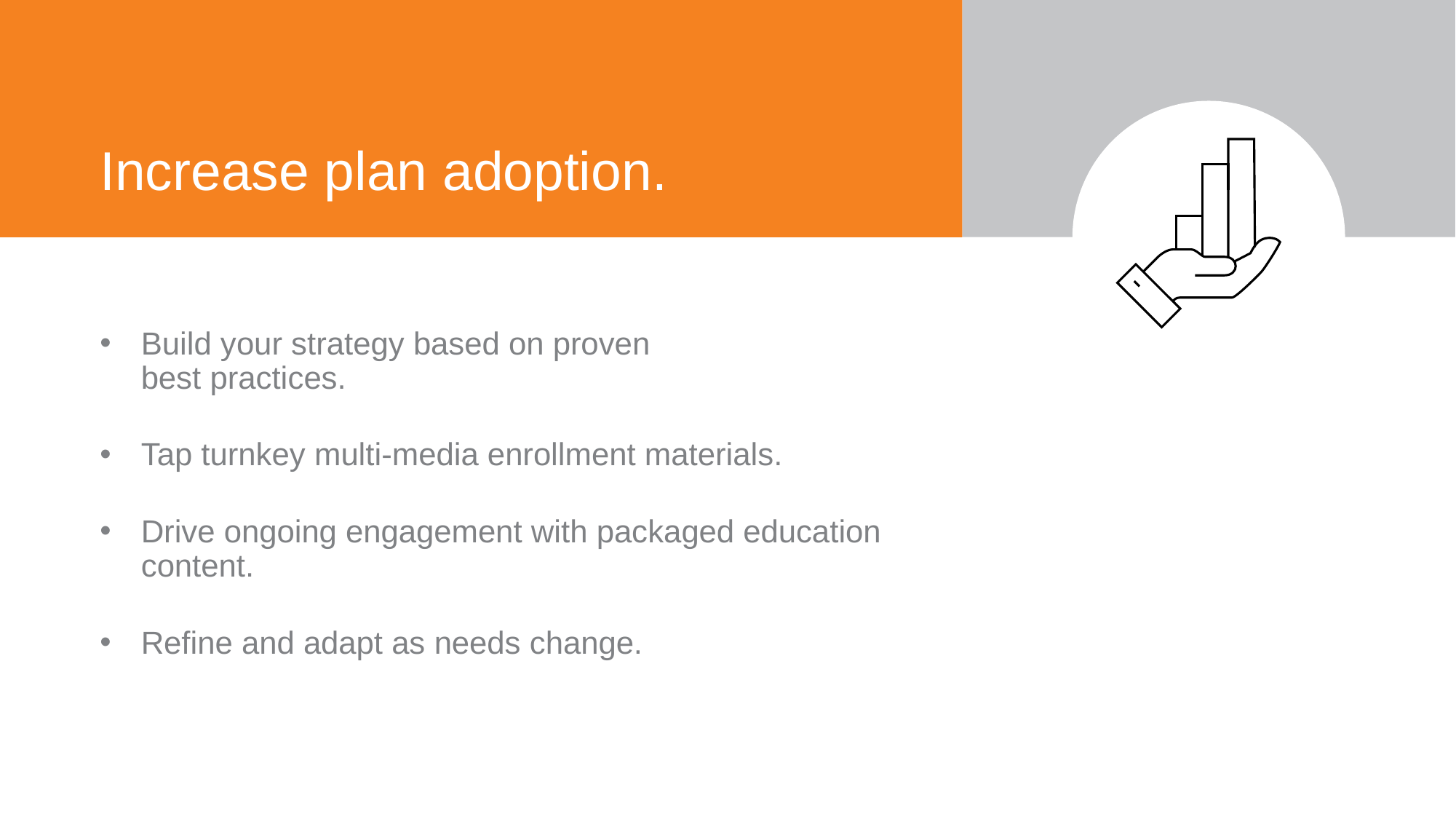

# Increase plan adoption.
Build your strategy based on proven
best practices.
Tap turnkey multi-media enrollment materials.
Drive ongoing engagement with packaged education content.
Refine and adapt as needs change.